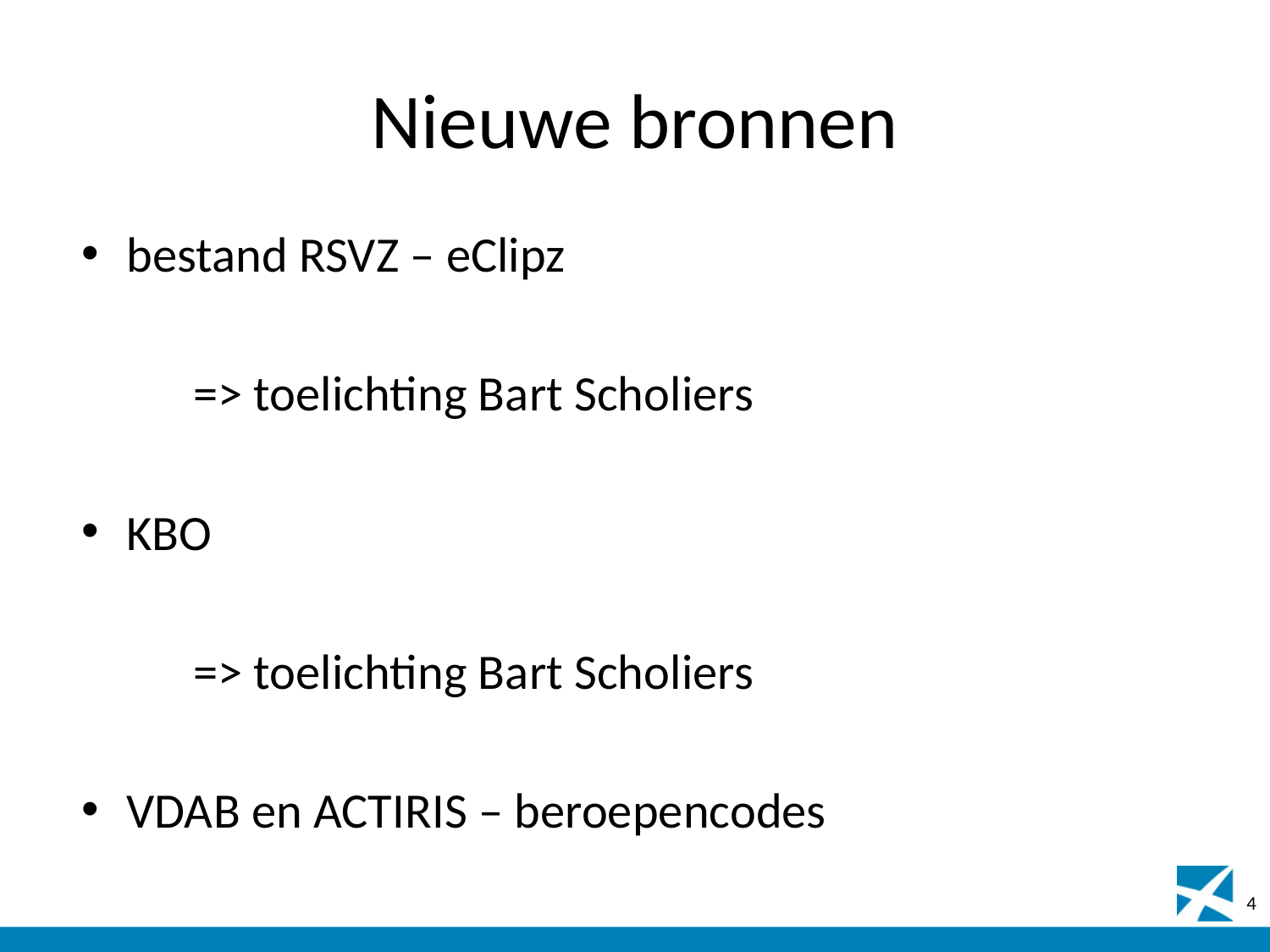

# Nieuwe bronnen
bestand RSVZ – eClipz

	=> toelichting Bart Scholiers

KBO

	=> toelichting Bart Scholiers

VDAB en ACTIRIS – beroepencodes